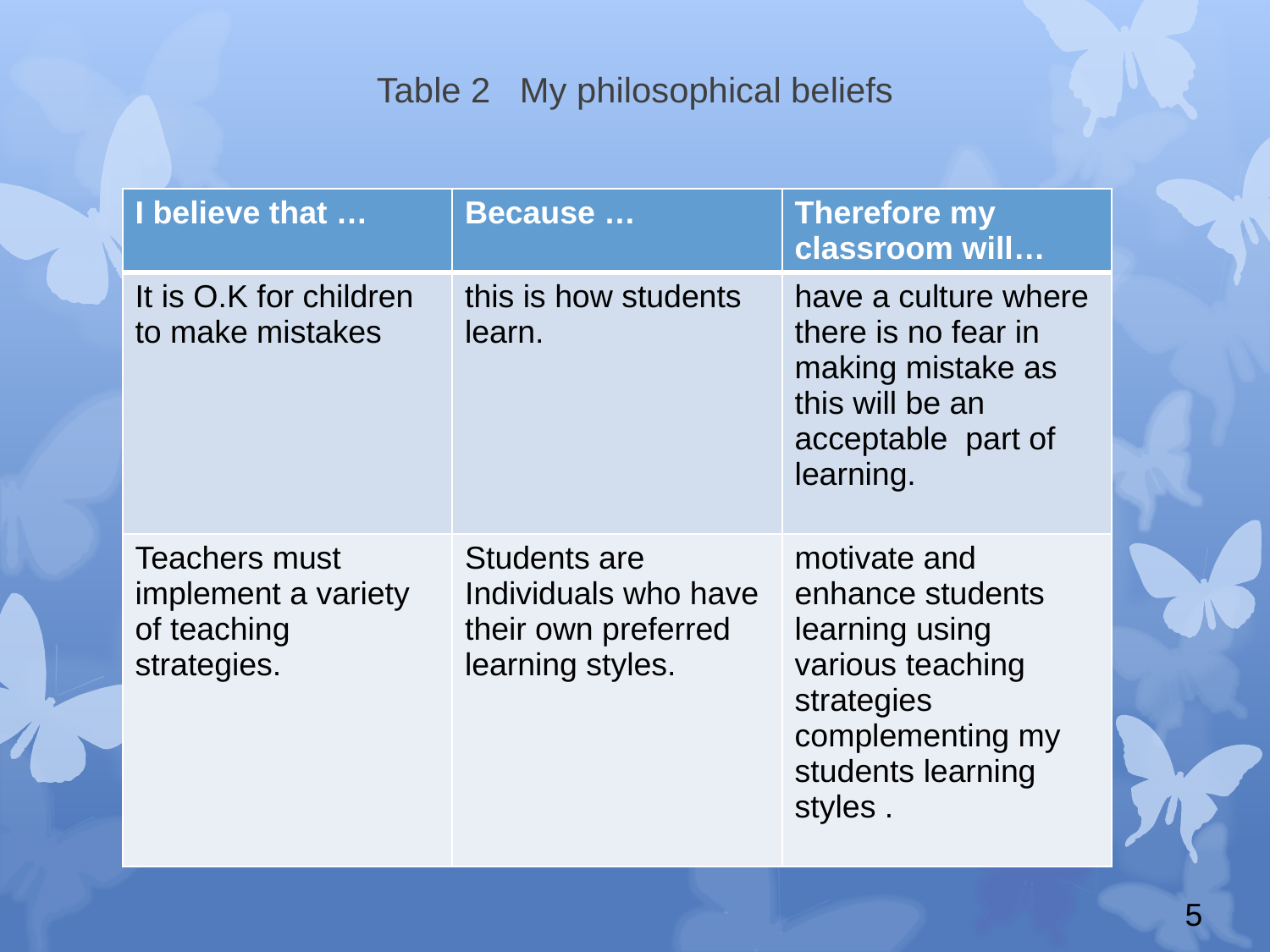

# Table 2   My philosophical beliefs
| I believe that … | Because … | Therefore my classroom will… |
| --- | --- | --- |
| It is O.K for children to make mistakes | this is how students learn. | have a culture where there is no fear in making mistake as this will be an acceptable part of learning. |
| Teachers must implement a variety of teaching strategies. | Students are Individuals who have their own preferred learning styles. | motivate and enhance students learning using various teaching strategies complementing my students learning styles . |
5